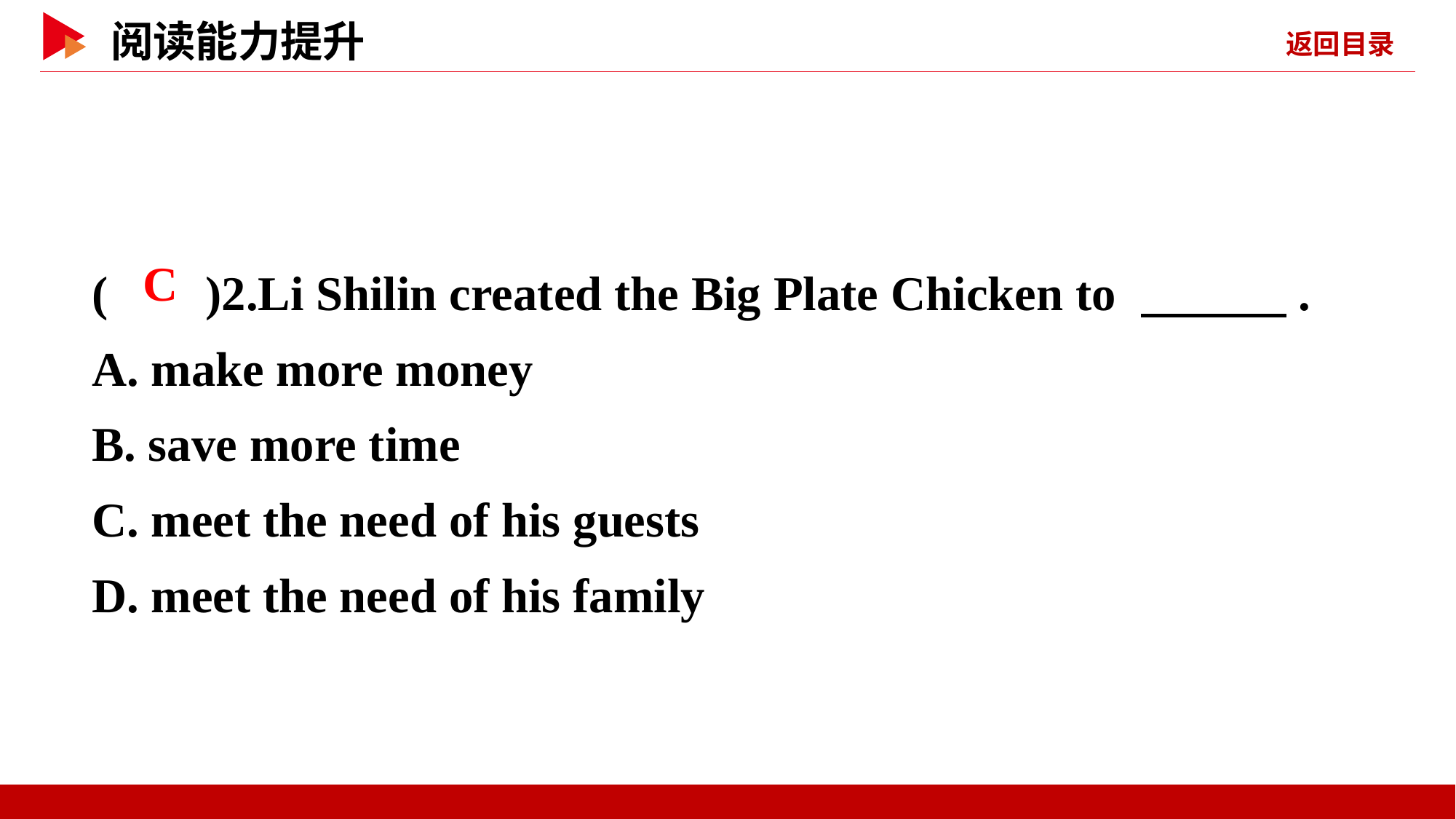

(        )2.Li Shilin created the Big Plate Chicken to 　　　.
A. make more money
B. save more time
C. meet the need of his guests
D. meet the need of his family
   C